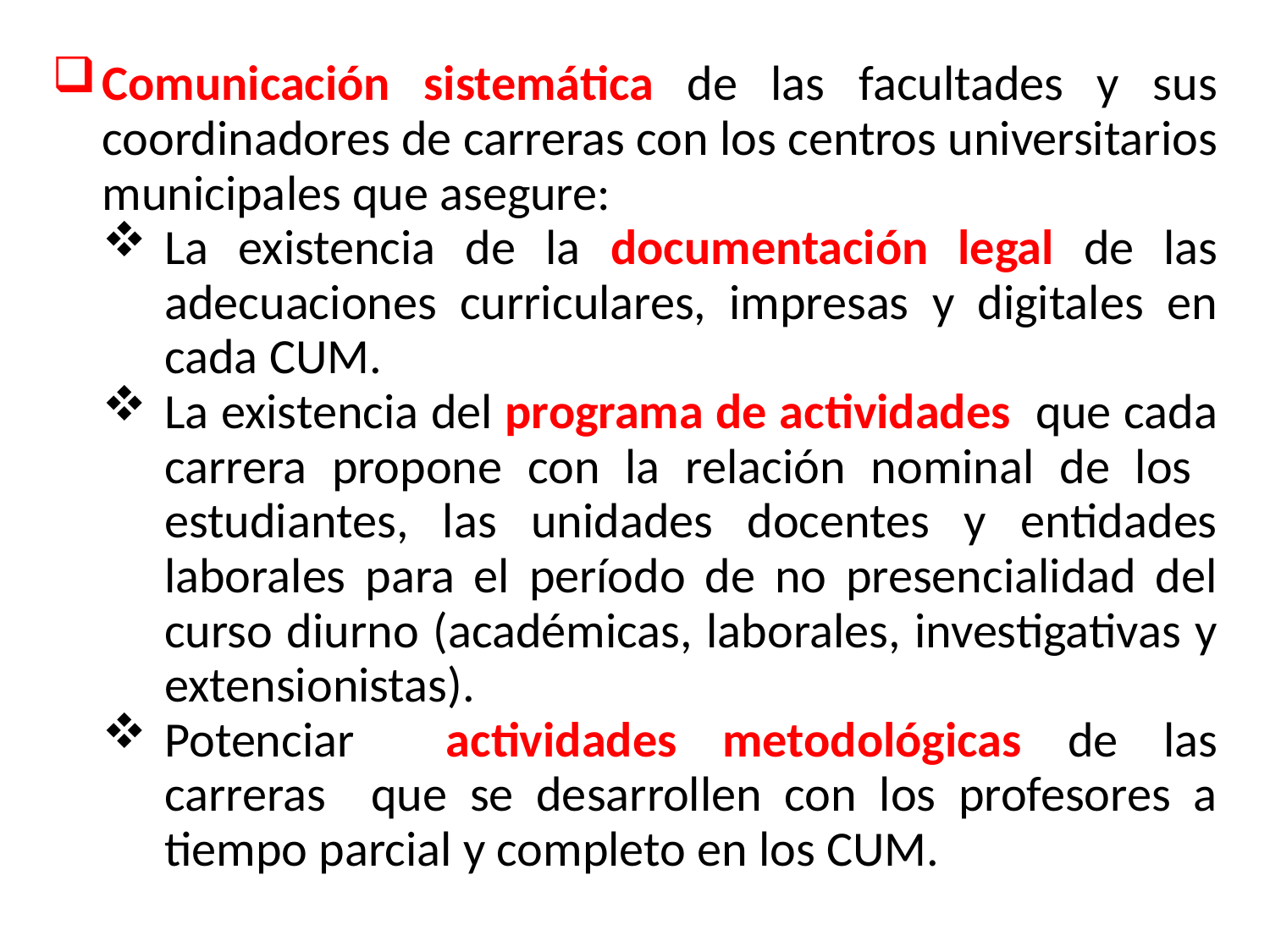

Comunicación sistemática de las facultades y sus coordinadores de carreras con los centros universitarios municipales que asegure:
La existencia de la documentación legal de las adecuaciones curriculares, impresas y digitales en cada CUM.
La existencia del programa de actividades  que cada carrera propone con la relación nominal de los  estudiantes, las unidades docentes y entidades laborales para el período de no presencialidad del curso diurno (académicas, laborales, investigativas y extensionistas).
Potenciar  actividades metodológicas de las carreras  que se desarrollen con los profesores a tiempo parcial y completo en los CUM.